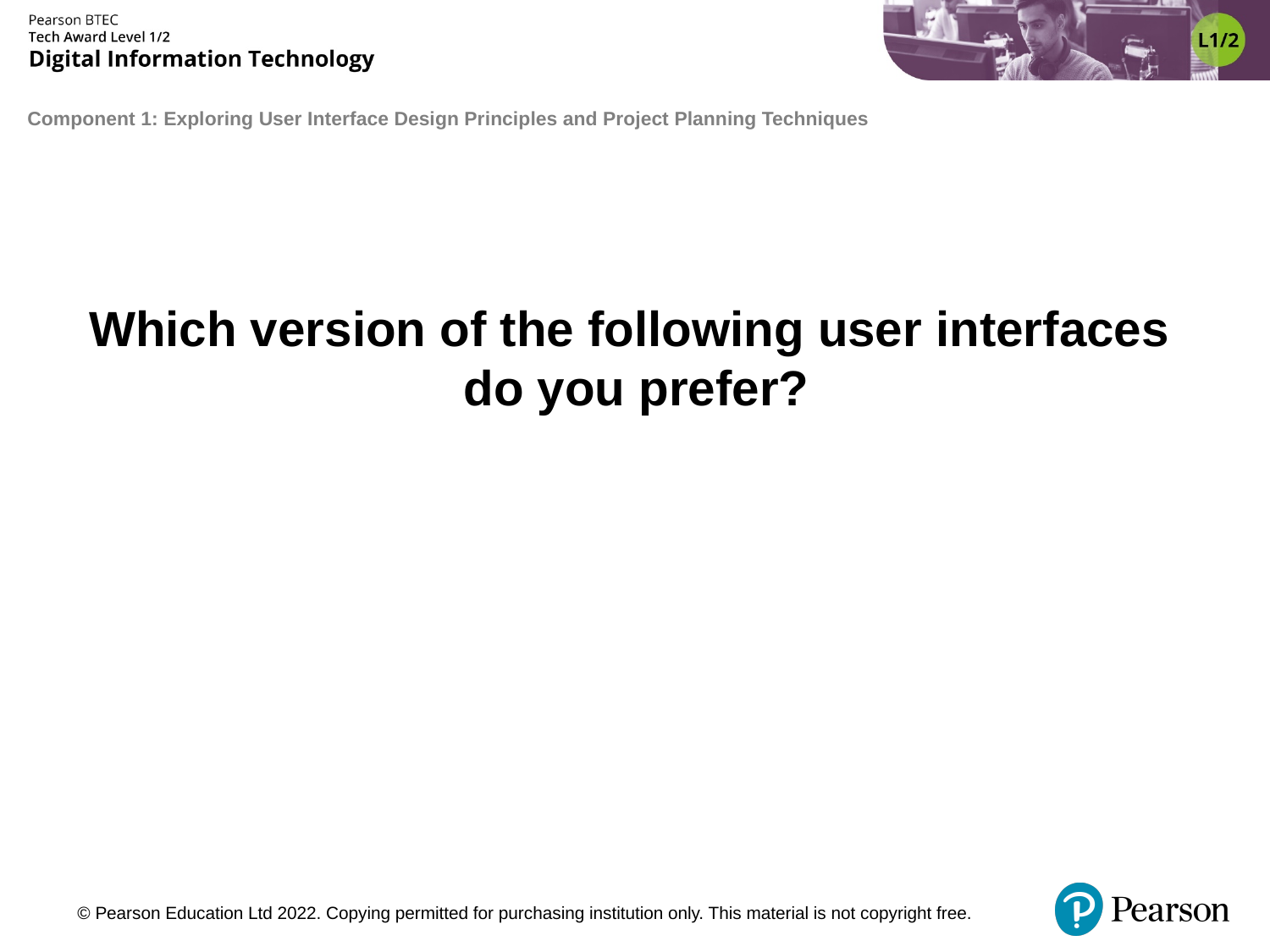

# Which version of the following user interfaces do you prefer?